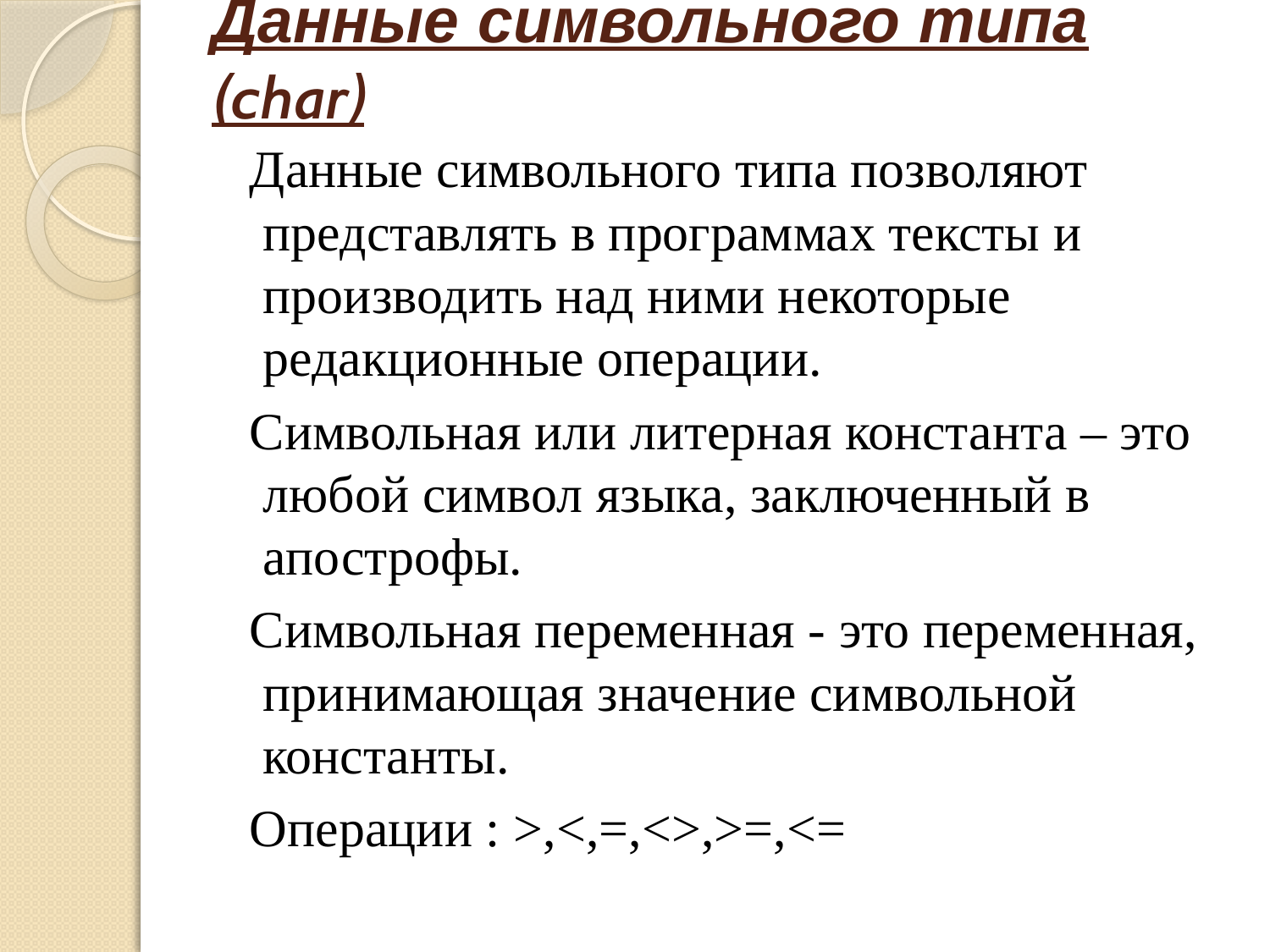

# Данные символьного типа (char)
  Данные символьного типа позволяют представлять в программах тексты и производить над ними некоторые редакционные операции.
  Символьная или литерная константа – это любой символ языка, заключенный в апострофы.
  Символьная переменная - это переменная, принимающая значение символьной константы.
  Операции : >,<,=,<>,>=,<=